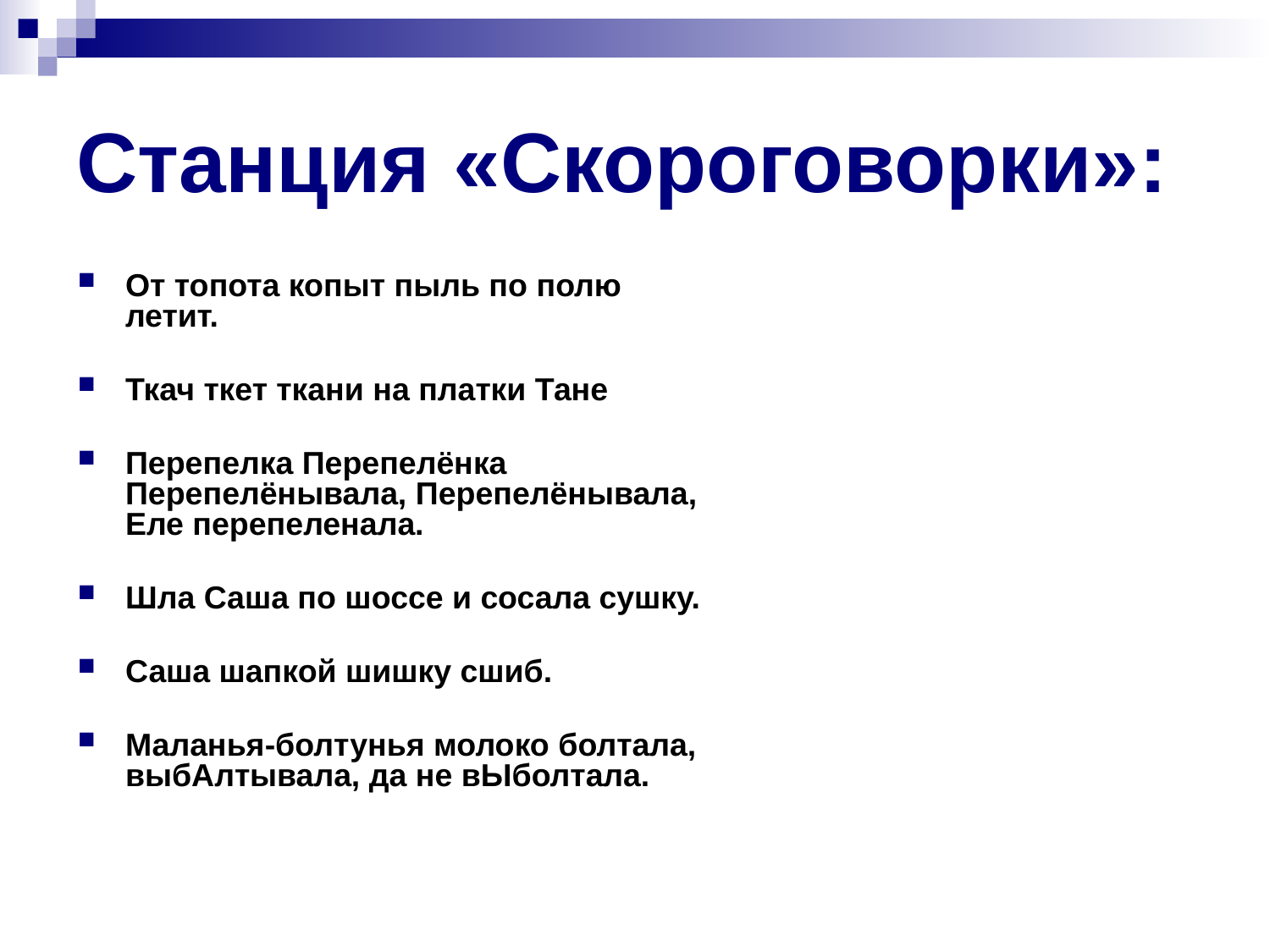

# Станция «Скороговорки»:
От топота копыт пыль по полю летит.

Ткач ткет ткани на платки Тане

Перепелка Перепелёнка Перепелёнывала, Перепелёнывала, Еле перепеленала.

Шла Саша по шоссе и сосала сушку.

Саша шапкой шишку сшиб.

Маланья-болтунья молоко болтала, выбАлтывала, да не вЫболтала.